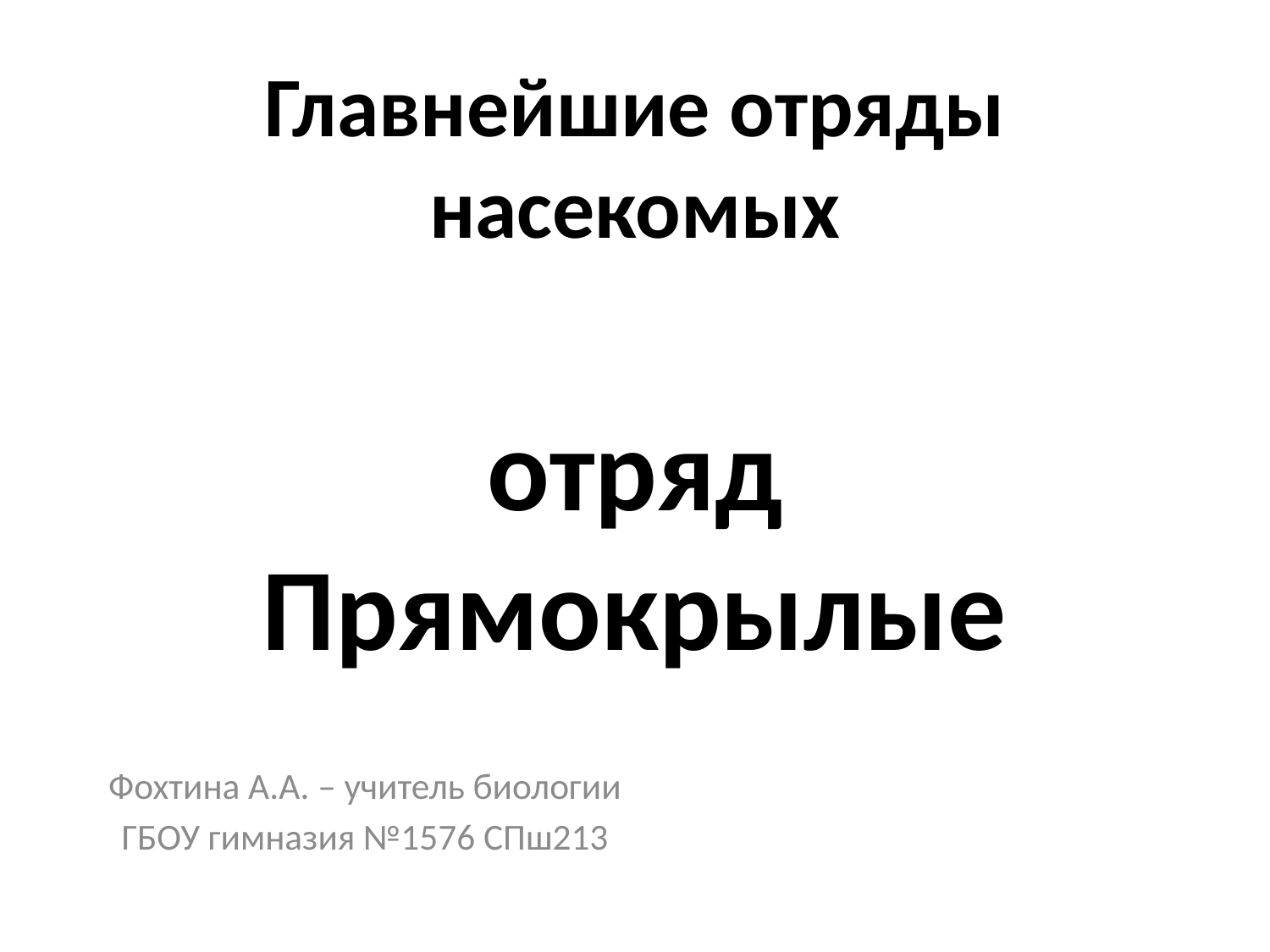

# Главнейшие отряды насекомых отряд Прямокрылые
Фохтина А.А. – учитель биологии
ГБОУ гимназия №1576 СПш213